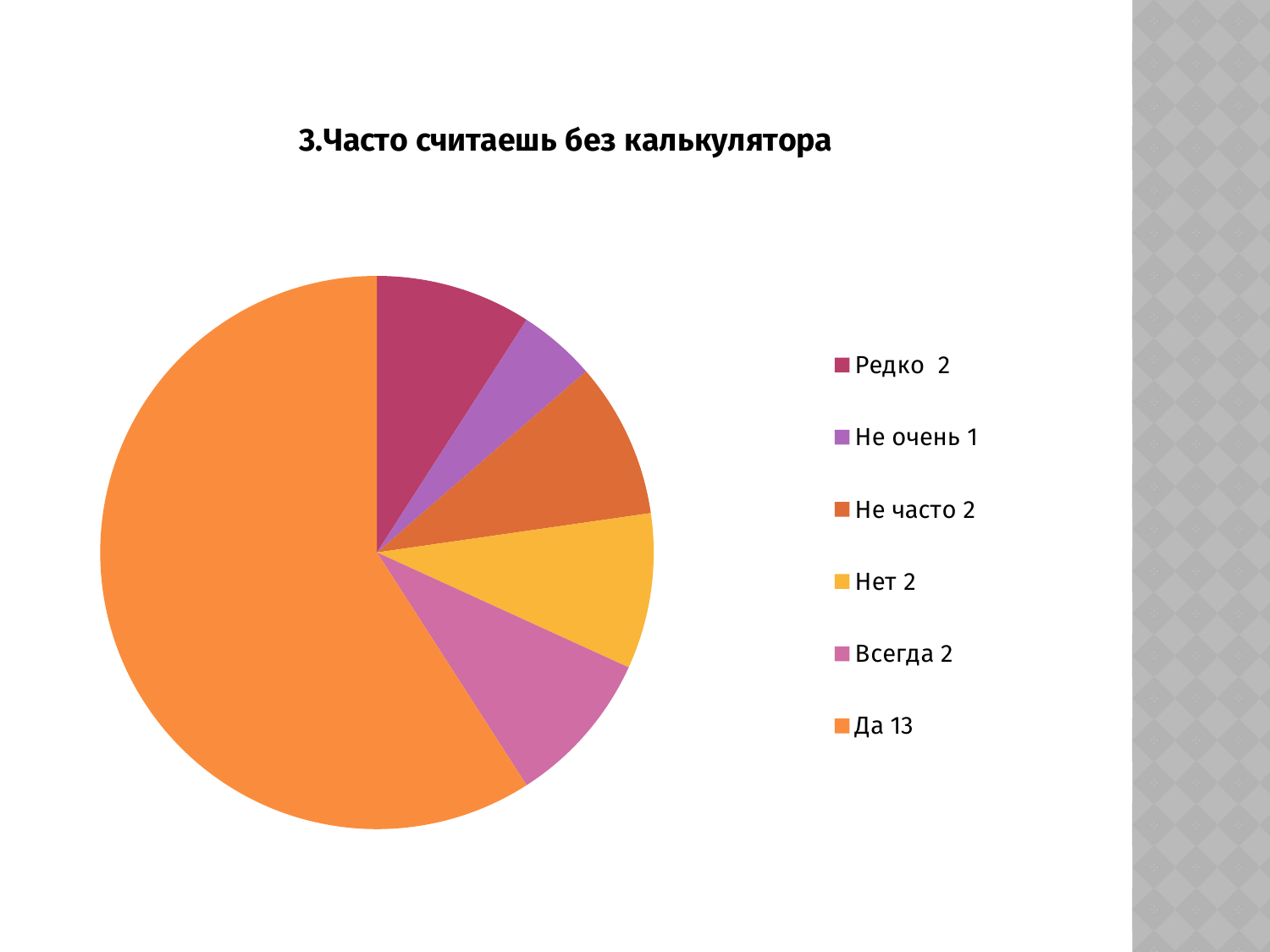

#

### Chart:

| Category | 3.Часто считаешь без калькулятора |
|---|---|
| Редко  2 | 2.0 |
| Не очень 1 | 1.0 |
| Не часто 2 | 2.0 |
| Нет 2 | 2.0 |
| Всегда 2 | 2.0 |
| Да 13 | 13.0 |